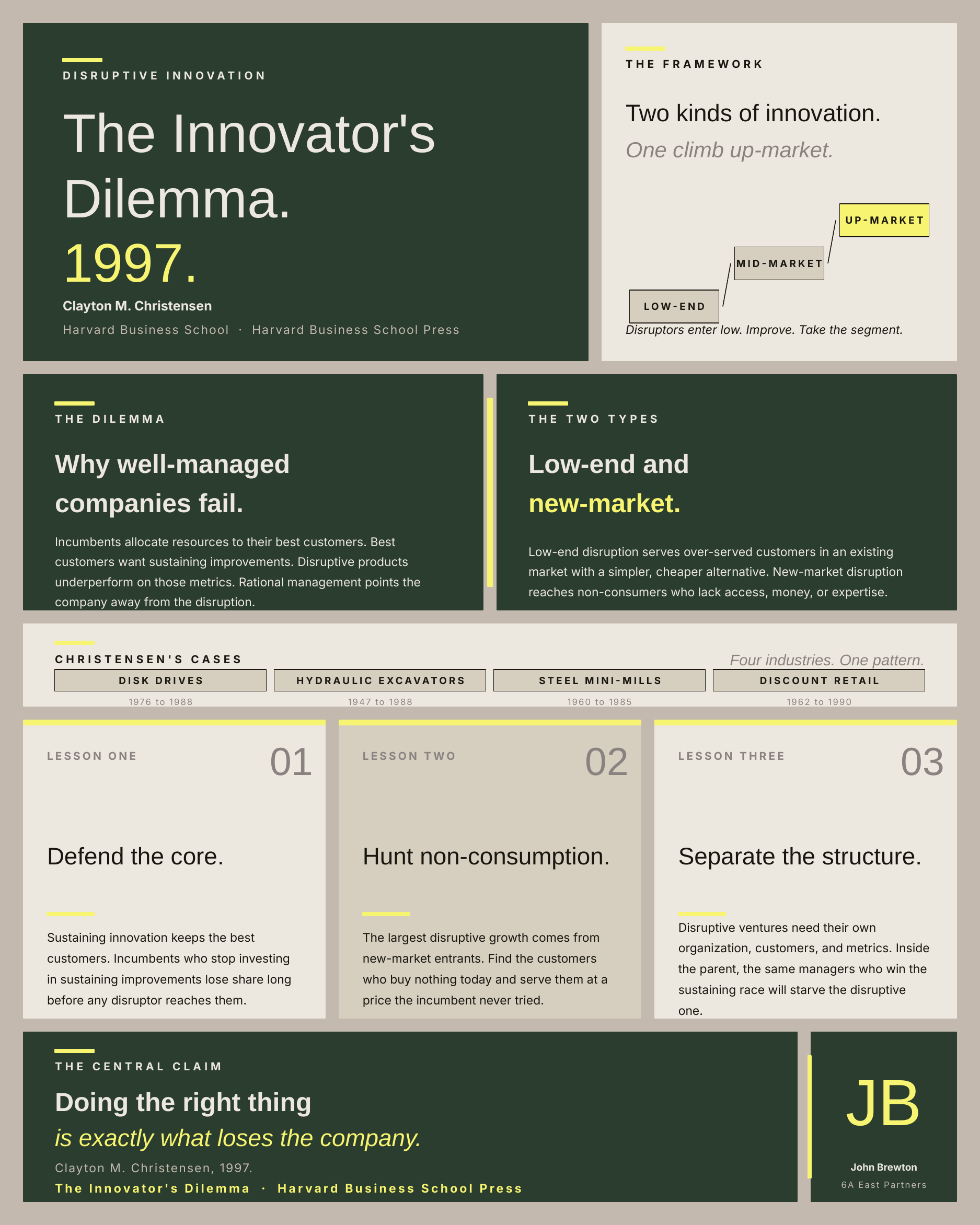

THE FRAMEWORK

DISRUPTIVE INNOVATION
Two kinds of innovation.
The Innovator's
One climb up-market.
Dilemma.

UP-MARKET
1997.

MID-MARKET

LOW-END
Clayton M. Christensen

Harvard Business School  ·  Harvard Business School Press
Disruptors enter low. Improve. Take the segment.

THE DILEMMA
THE TWO TYPES
Why well-managed
Low-end and
companies fail.
new-market.
Incumbents allocate resources to their best customers. Best customers want sustaining improvements. Disruptive products underperform on those metrics. Rational management points the company away from the disruption.
Low-end disruption serves over-served customers in an existing market with a simpler, cheaper alternative. New-market disruption reaches non-consumers who lack access, money, or expertise.

Four industries. One pattern.
CHRISTENSEN'S CASES

DISK DRIVES

HYDRAULIC EXCAVATORS

STEEL MINI-MILLS

DISCOUNT RETAIL
1976 to 1988
1947 to 1988
1960 to 1985
1962 to 1990

01
02
03
LESSON ONE
LESSON TWO
LESSON THREE
Defend the core.
Hunt non-consumption.
Separate the structure.

Sustaining innovation keeps the best customers. Incumbents who stop investing in sustaining improvements lose share long before any disruptor reaches them.
The largest disruptive growth comes from new-market entrants. Find the customers who buy nothing today and serve them at a price the incumbent never tried.
Disruptive ventures need their own organization, customers, and metrics. Inside the parent, the same managers who win the sustaining race will starve the disruptive one.

JB

THE CENTRAL CLAIM
Doing the right thing
is exactly what loses the company.
Clayton M. Christensen, 1997.
John Brewton
6A East Partners
The Innovator's Dilemma  ·  Harvard Business School Press